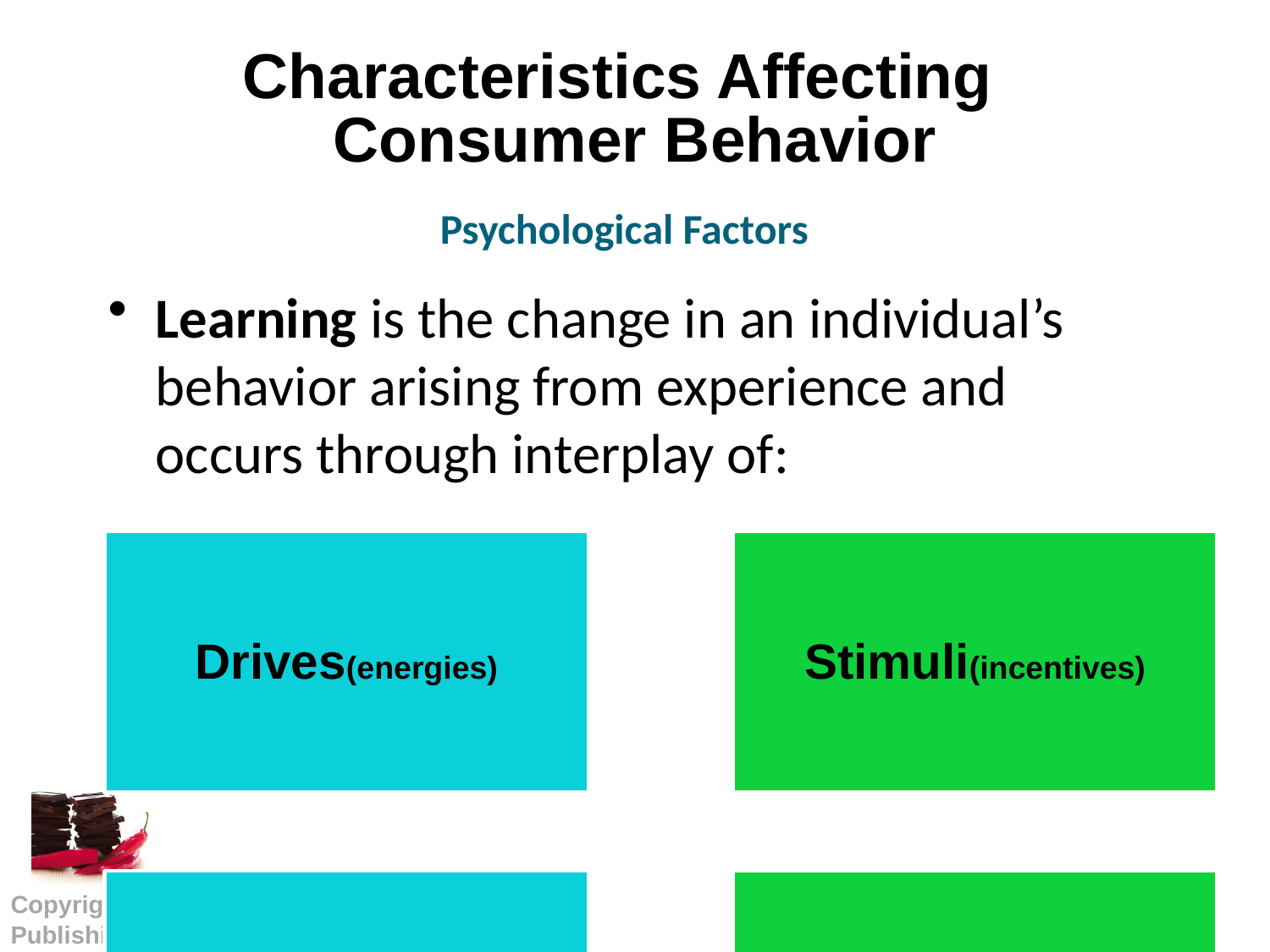

# Characteristics Affecting   Consumer Behavior
Psychological Factors

Learning is the change in an individual’s behavior arising from experience and occurs through interplay of:

Drives(energies)
Stimuli(incentives)